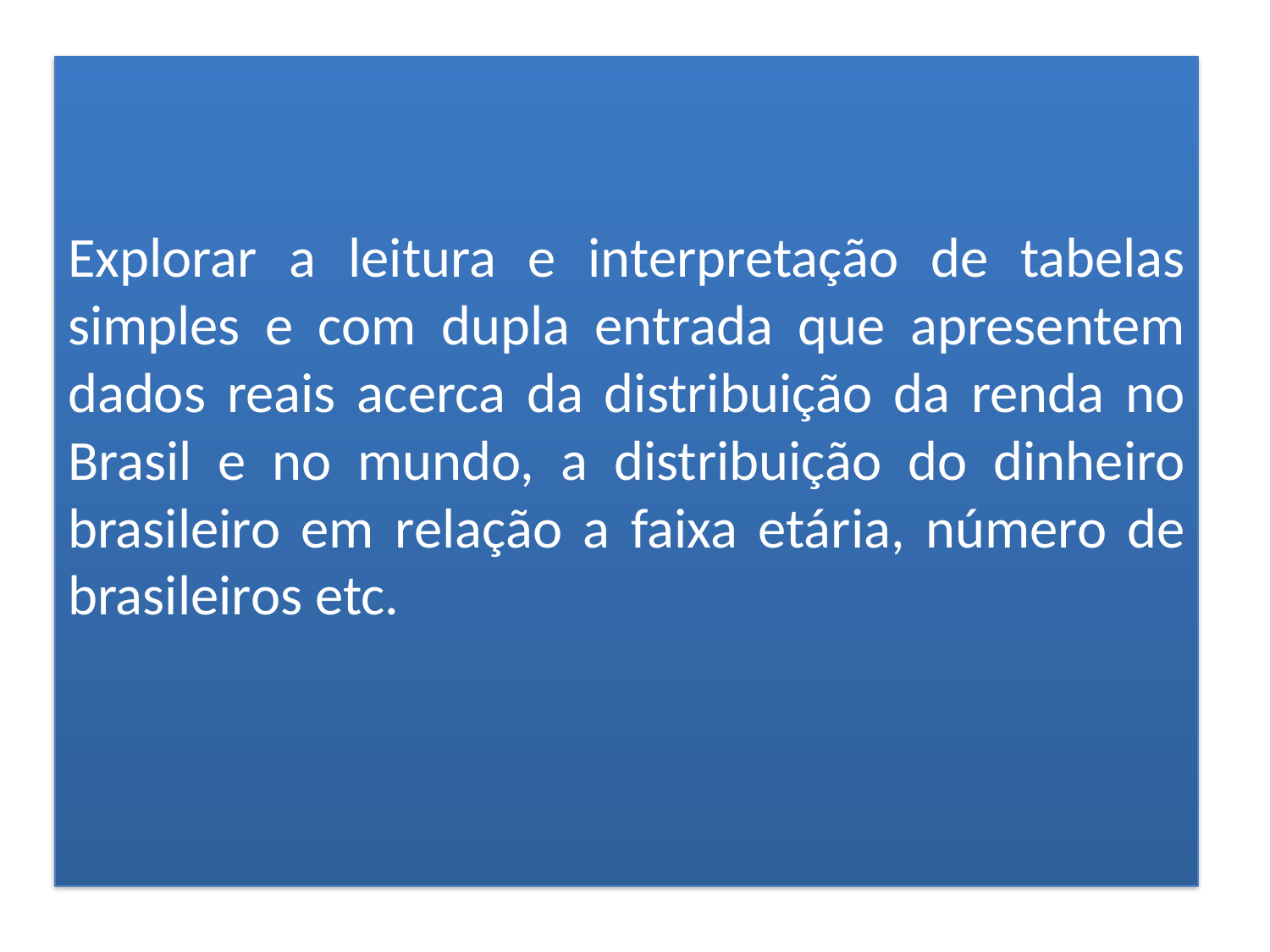

Explorar a leitura e interpretação de tabelas simples e com dupla entrada que apresentem dados reais acerca da distribuição da renda no Brasil e no mundo, a distribuição do dinheiro brasileiro em relação a faixa etária, número de brasileiros etc.